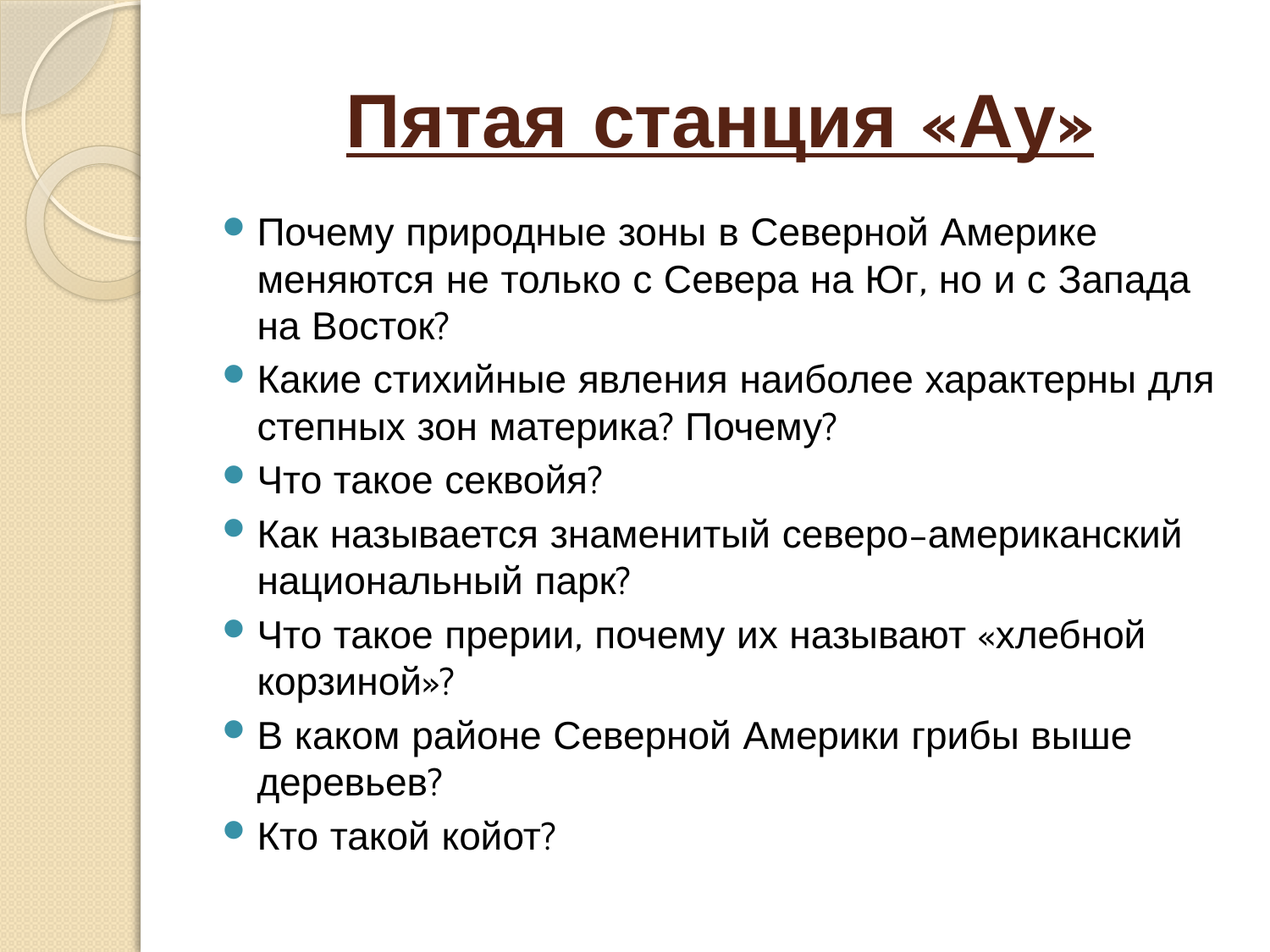

# Пятая станция «Ау»
Почему природные зоны в Северной Америке меняются не только с Севера на Юг, но и с Запада на Восток?
Какие стихийные явления наиболее характерны для степных зон материка? Почему?
Что такое секвойя?
Как называется знаменитый северо–американский национальный парк?
Что такое прерии, почему их называют «хлебной корзиной»?
В каком районе Северной Америки грибы выше деревьев?
Кто такой койот?